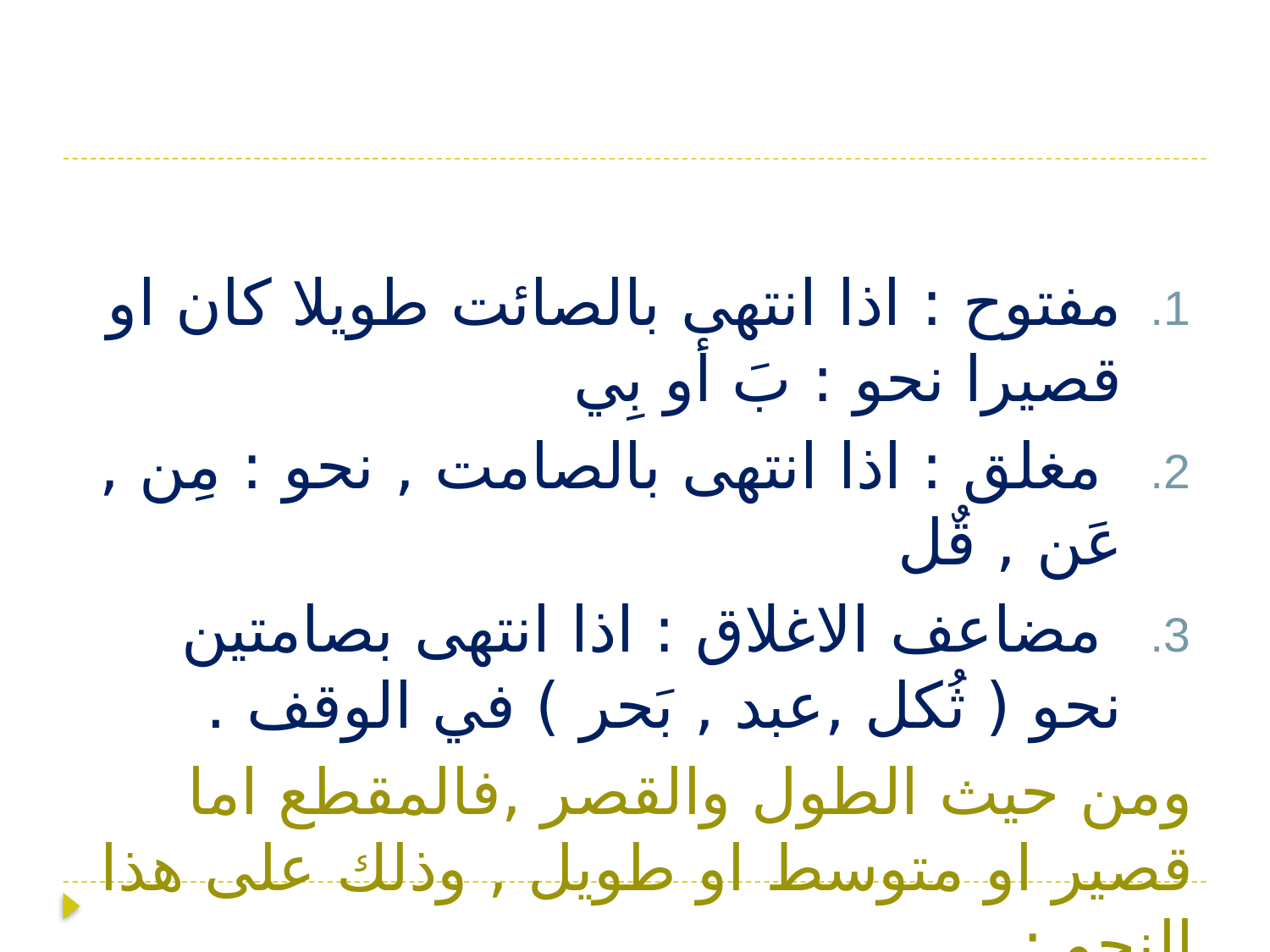

مفتوح : اذا انتهى بالصائت طويلا كان او قصيرا نحو : بَ أو بِي
 مغلق : اذا انتهى بالصامت , نحو : مِن , عَن , قٌل
 مضاعف الاغلاق : اذا انتهى بصامتين نحو ( ثُكل ,عبد , بَحر ) في الوقف .
ومن حيث الطول والقصر ,فالمقطع اما قصير او متوسط او طويل , وذلك على هذا النحو :